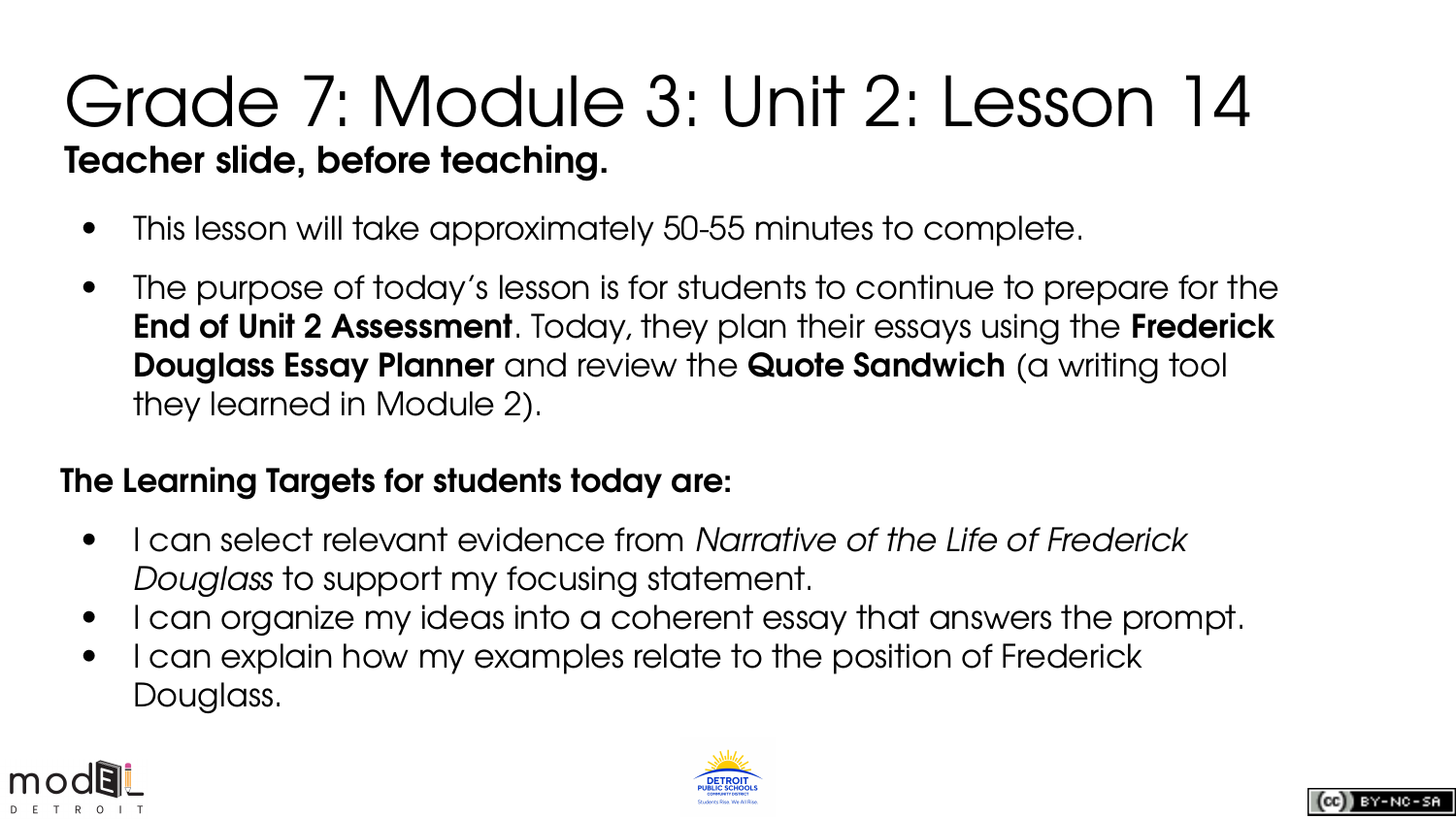

Grade 7: Module 3: Unit 2: Lesson 14
Teacher slide, before teaching.
This lesson will take approximately 50-55 minutes to complete.
The purpose of today’s lesson is for students to continue to prepare for the End of Unit 2 Assessment. Today, they plan their essays using the Frederick Douglass Essay Planner and review the Quote Sandwich (a writing tool they learned in Module 2).

The Learning Targets for students today are:
I can select relevant evidence from Narrative of the Life of Frederick Douglass to support my focusing statement.
I can organize my ideas into a coherent essay that answers the prompt.
I can explain how my examples relate to the position of Frederick Douglass.